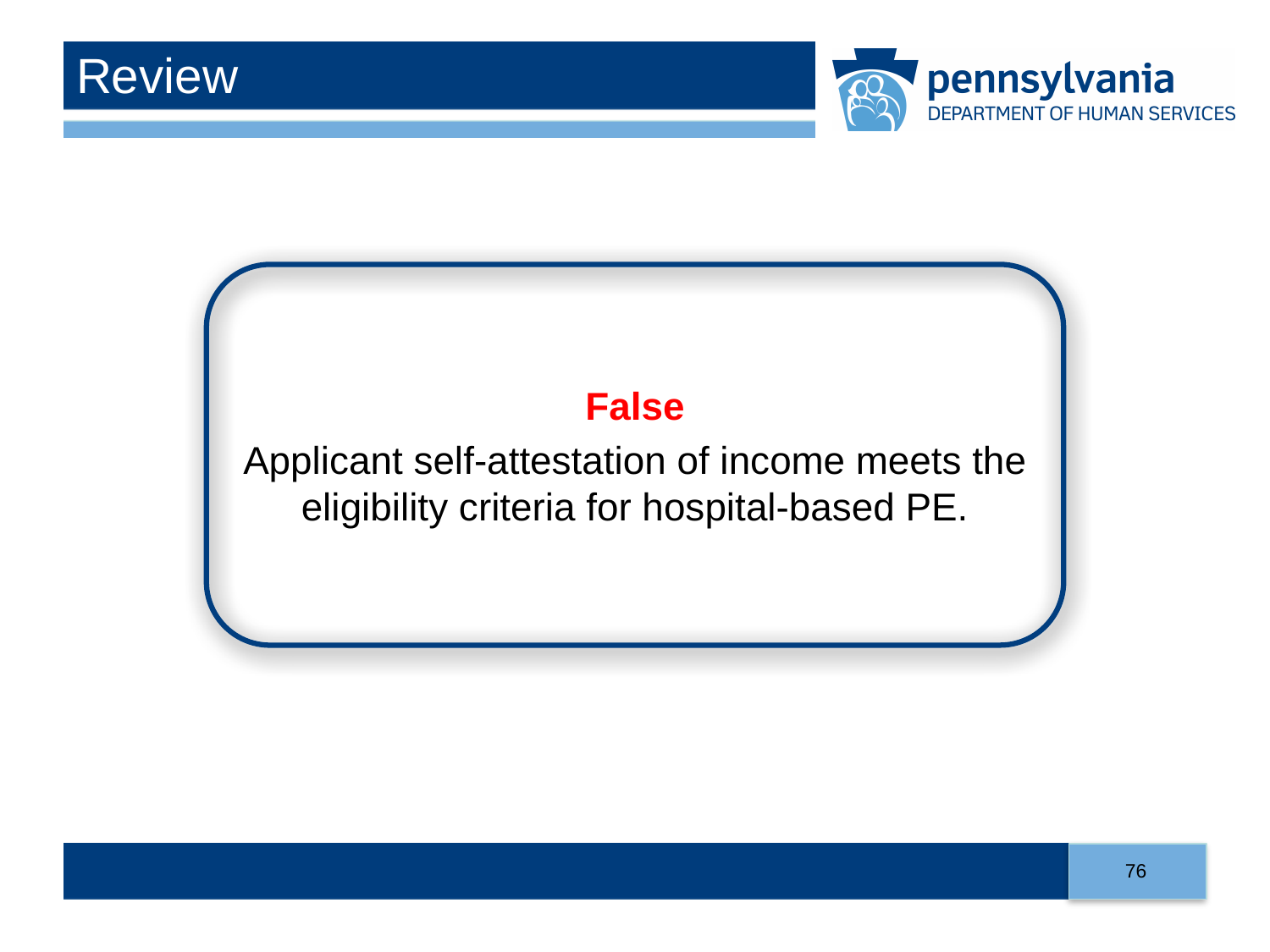

# Review
False
Applicant self-attestation of income meets the eligibility criteria for hospital-based PE.
76